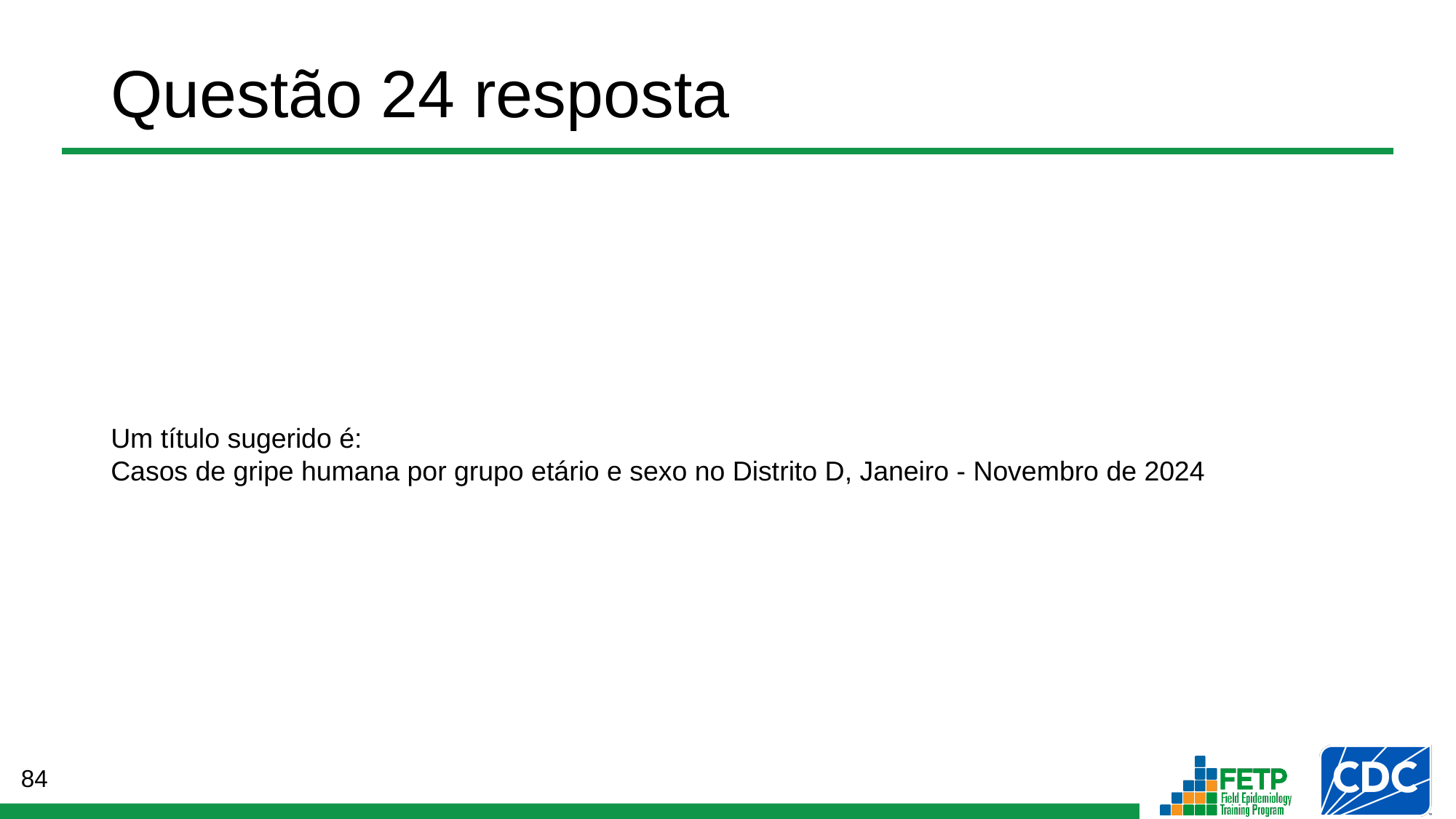

# Questão 24 resposta
Um título sugerido é:
Casos de gripe humana por grupo etário e sexo no Distrito D, Janeiro - Novembro de 2024